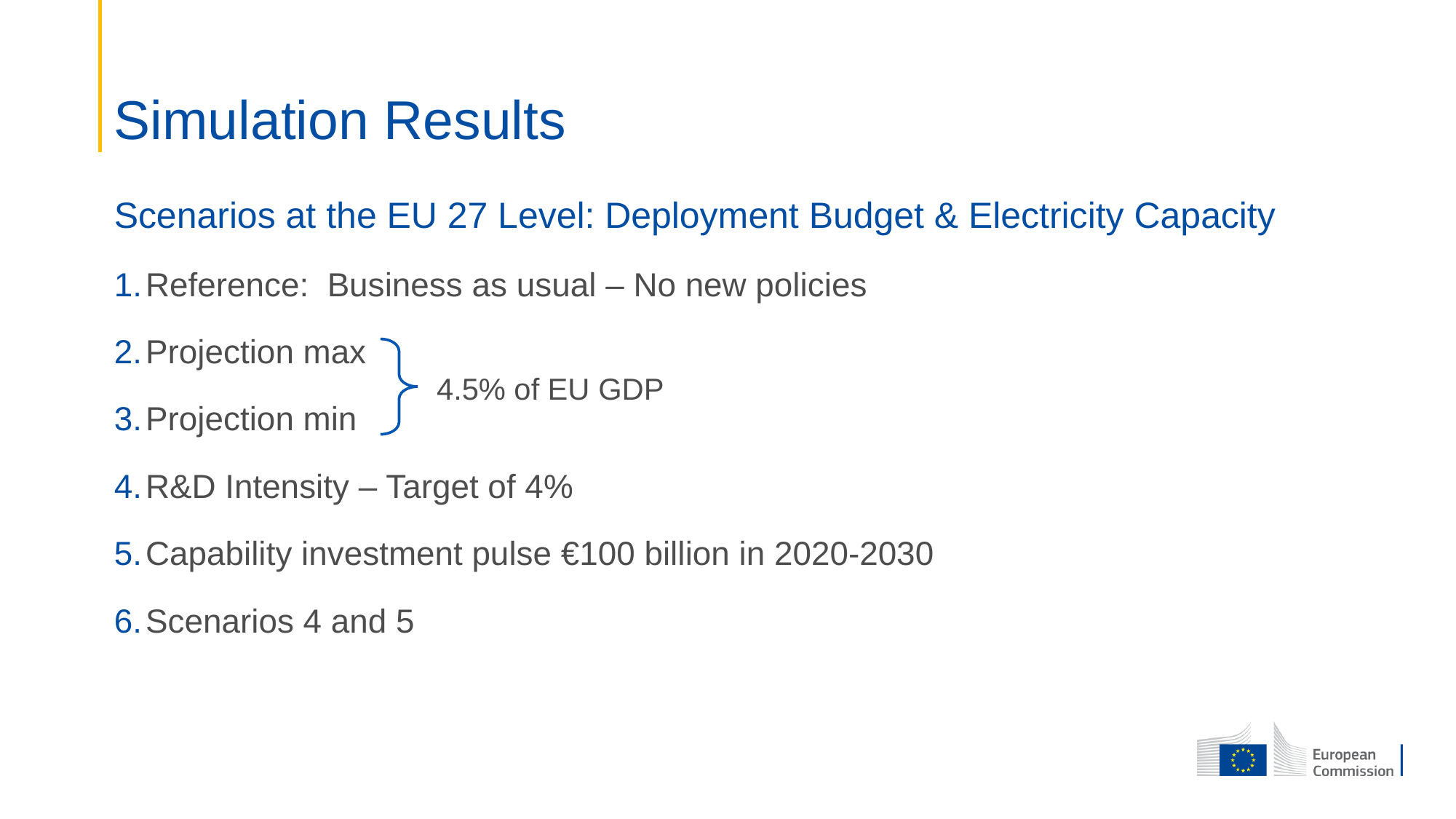

# Simulation Results
Scenarios at the EU 27 Level: Deployment Budget & Electricity Capacity
Reference:  Business as usual – No new policies
Projection max
Projection min
R&D Intensity – Target of 4%
Capability investment pulse €100 billion in 2020-2030
Scenarios 4 and 5

4.5% of EU GDP